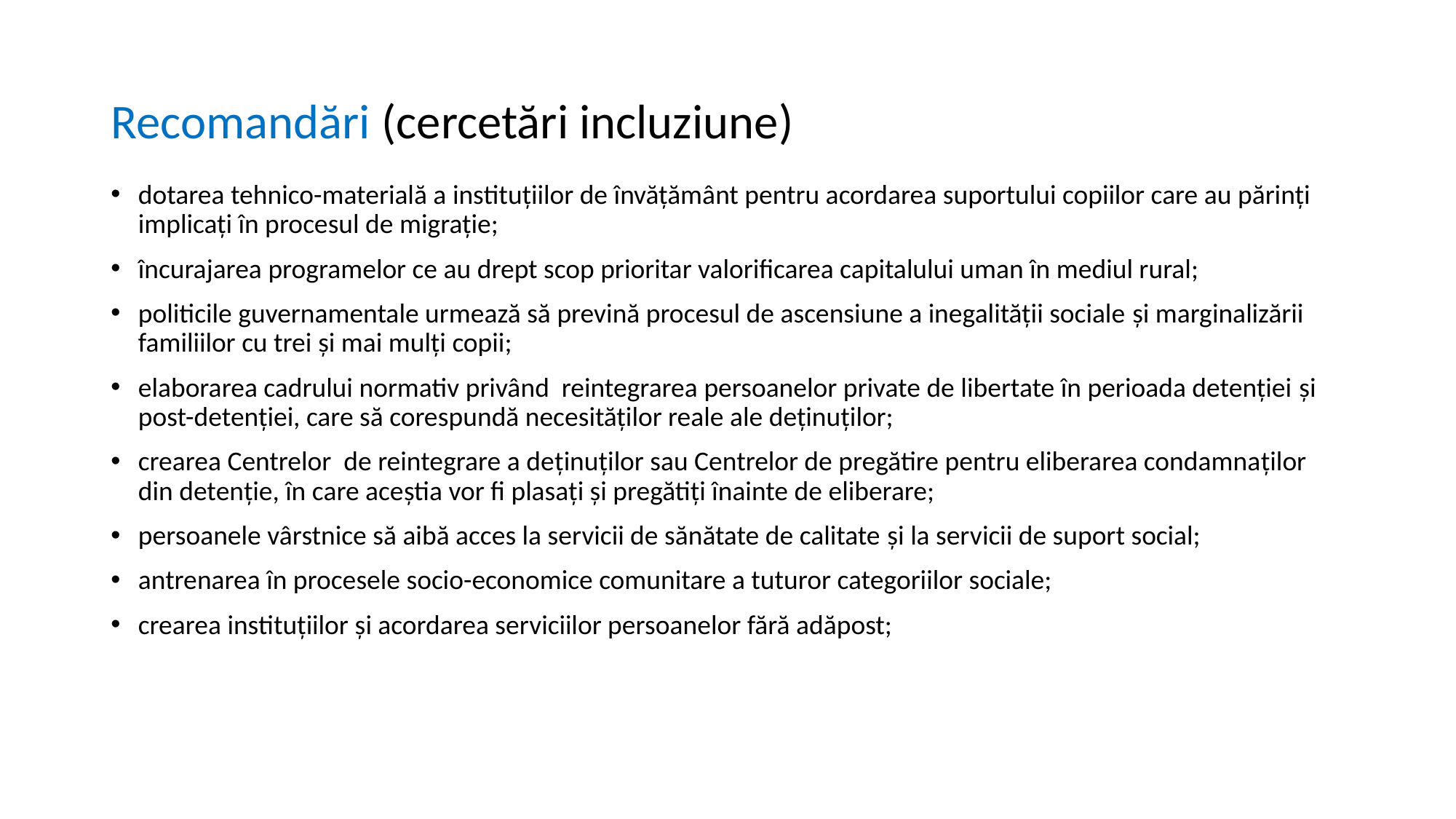

# Recomandări (cercetări incluziune)
dotarea tehnico-materială a instituțiilor de învățământ pentru acordarea suportului copiilor care au părinți implicați în procesul de migrație;
încurajarea programelor ce au drept scop prioritar valorificarea capitalului uman în mediul rural;
politicile guvernamentale urmează să prevină procesul de ascensiune a inegalității sociale și marginalizării familiilor cu trei și mai mulți copii;
elaborarea cadrului normativ privând  reintegrarea persoanelor private de libertate în perioada detenției și post-detenției, care să corespundă necesităților reale ale deținuților;
crearea Centrelor  de reintegrare a deţinuţilor sau Centrelor de pregătire pentru eliberarea condamnaţilor din detenţie, în care aceștia vor fi plasaţi și pregătiți înainte de eliberare;
persoanele vârstnice să aibă acces la servicii de sănătate de calitate și la servicii de suport social;
antrenarea în procesele socio-economice comunitare a tuturor categoriilor sociale;
crearea instituțiilor și acordarea serviciilor persoanelor fără adăpost;